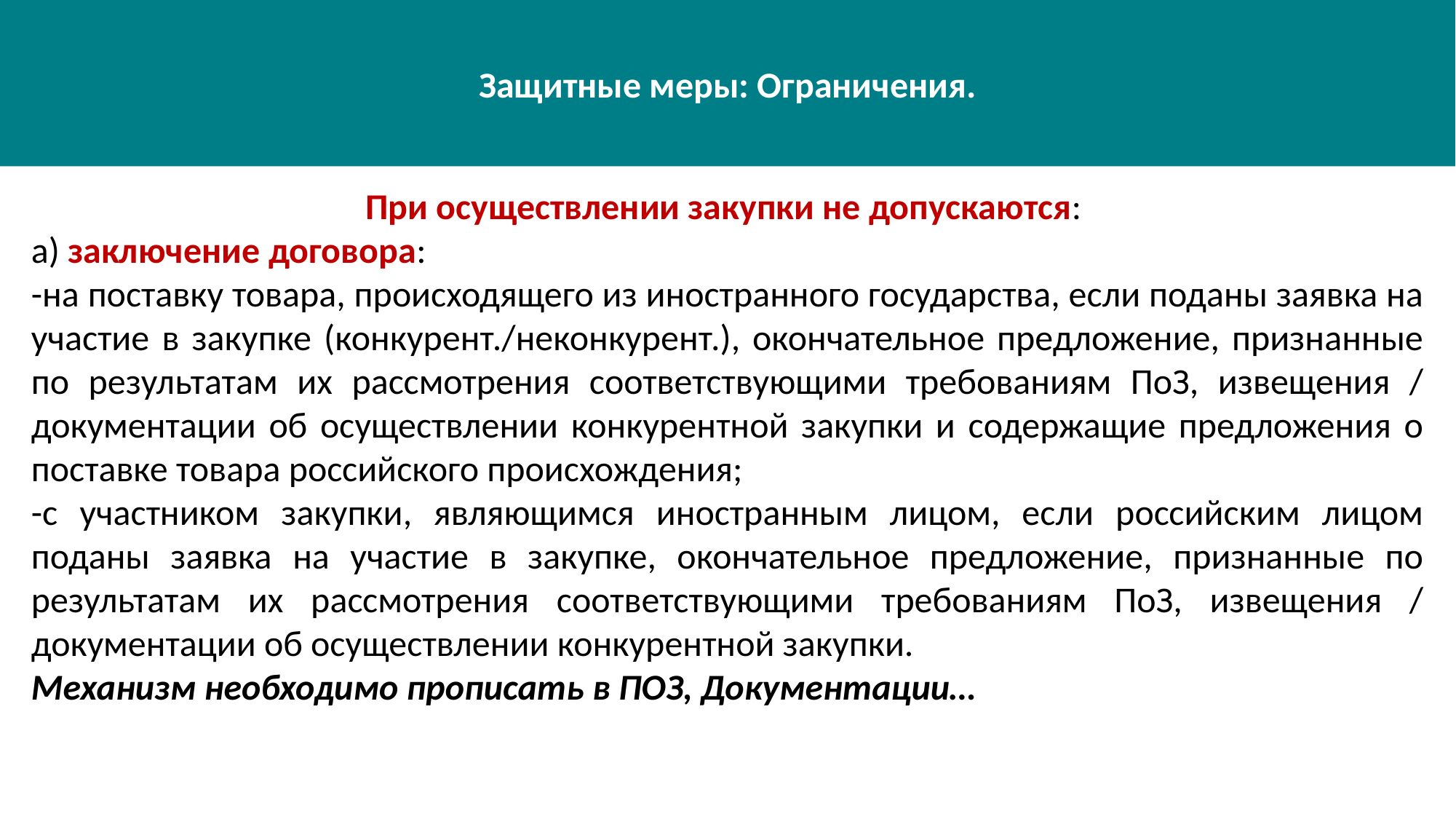

Защитные меры: Ограничения.

При осуществлении закупки не допускаются:
а) заключение договора:
-на поставку товара, происходящего из иностранного государства, если поданы заявка на участие в закупке (конкурент./неконкурент.), окончательное предложение, признанные по результатам их рассмотрения соответствующими требованиям ПоЗ, извещения / документации об осуществлении конкурентной закупки и содержащие предложения о поставке товара российского происхождения;
-с участником закупки, являющимся иностранным лицом, если российским лицом поданы заявка на участие в закупке, окончательное предложение, признанные по результатам их рассмотрения соответствующими требованиям ПоЗ, извещения / документации об осуществлении конкурентной закупки.
Механизм необходимо прописать в ПОЗ, Документации…